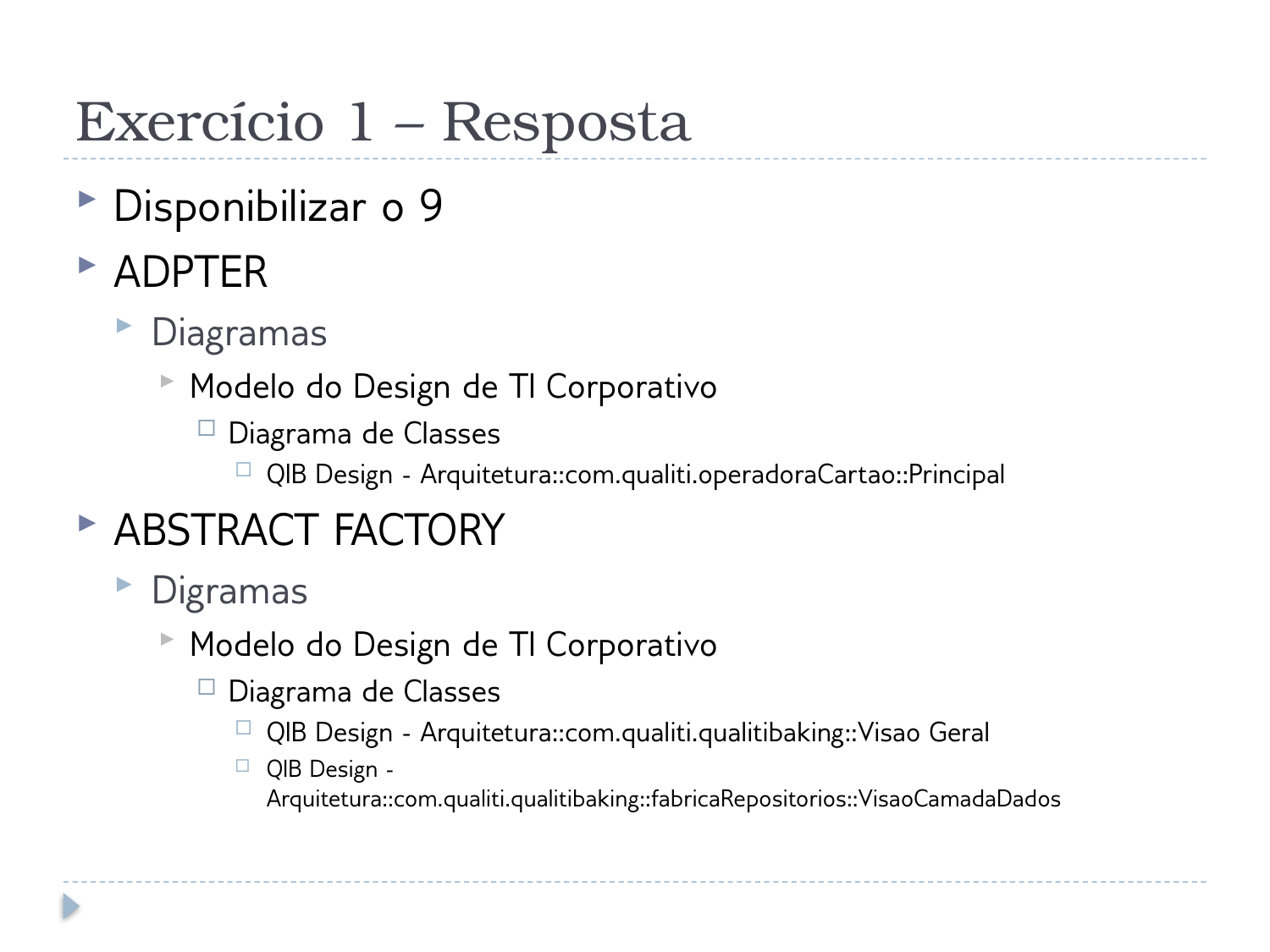

# Exercício 1 – Resposta
Disponibilizar o 9
ADPTER
Diagramas
Modelo do Design de TI Corporativo
Diagrama de Classes
QIB Design - Arquitetura::com.qualiti.operadoraCartao::Principal
ABSTRACT FACTORY
Digramas
Modelo do Design de TI Corporativo
Diagrama de Classes
QIB Design - Arquitetura::com.qualiti.qualitibaking::Visao Geral
QIB Design - Arquitetura::com.qualiti.qualitibaking::fabricaRepositorios::VisaoCamadaDados